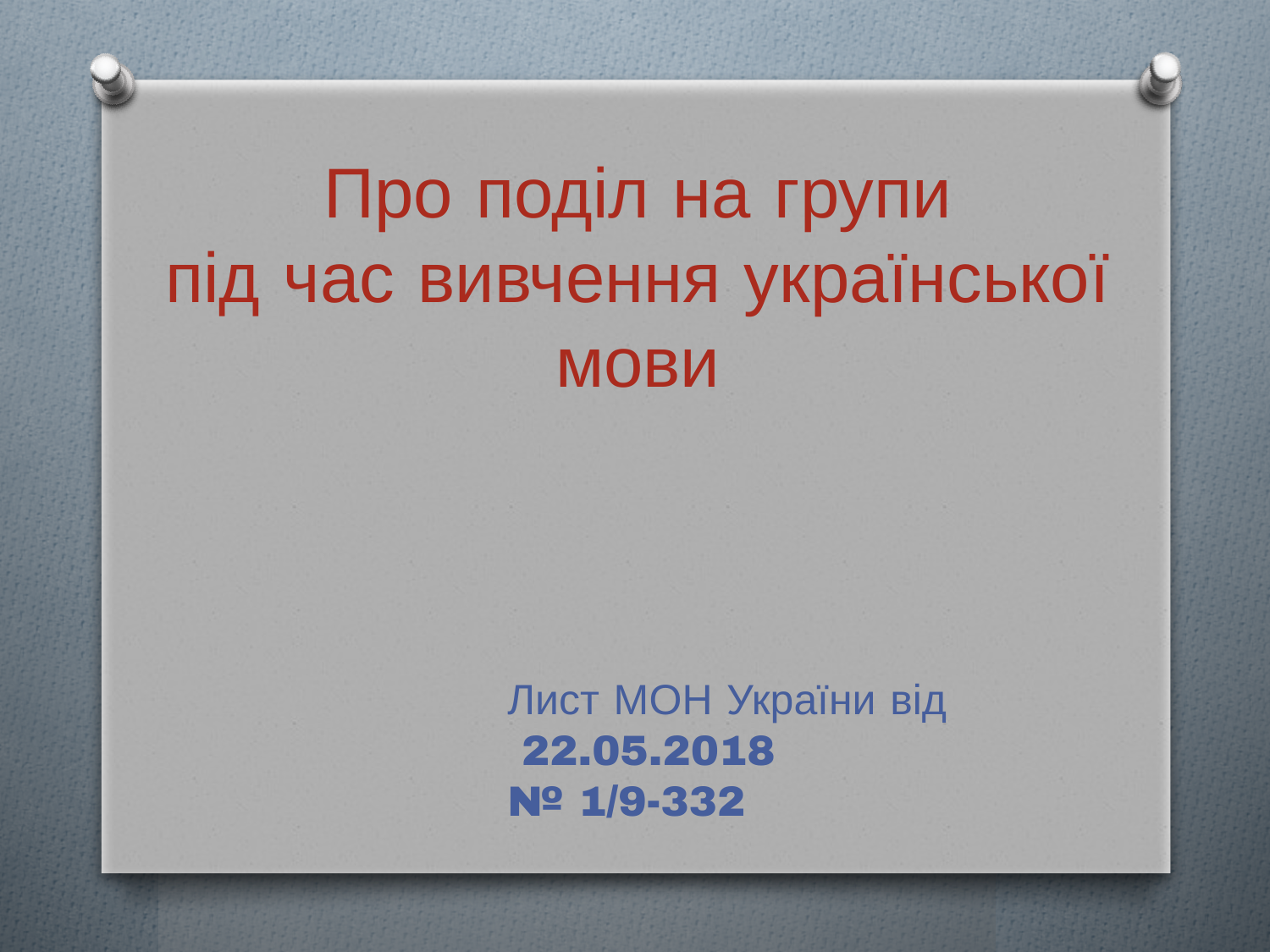

#
Про поділ на групи
під час вивчення української мови
Лист МОН України від  22.05.2018
№ 1/9-332